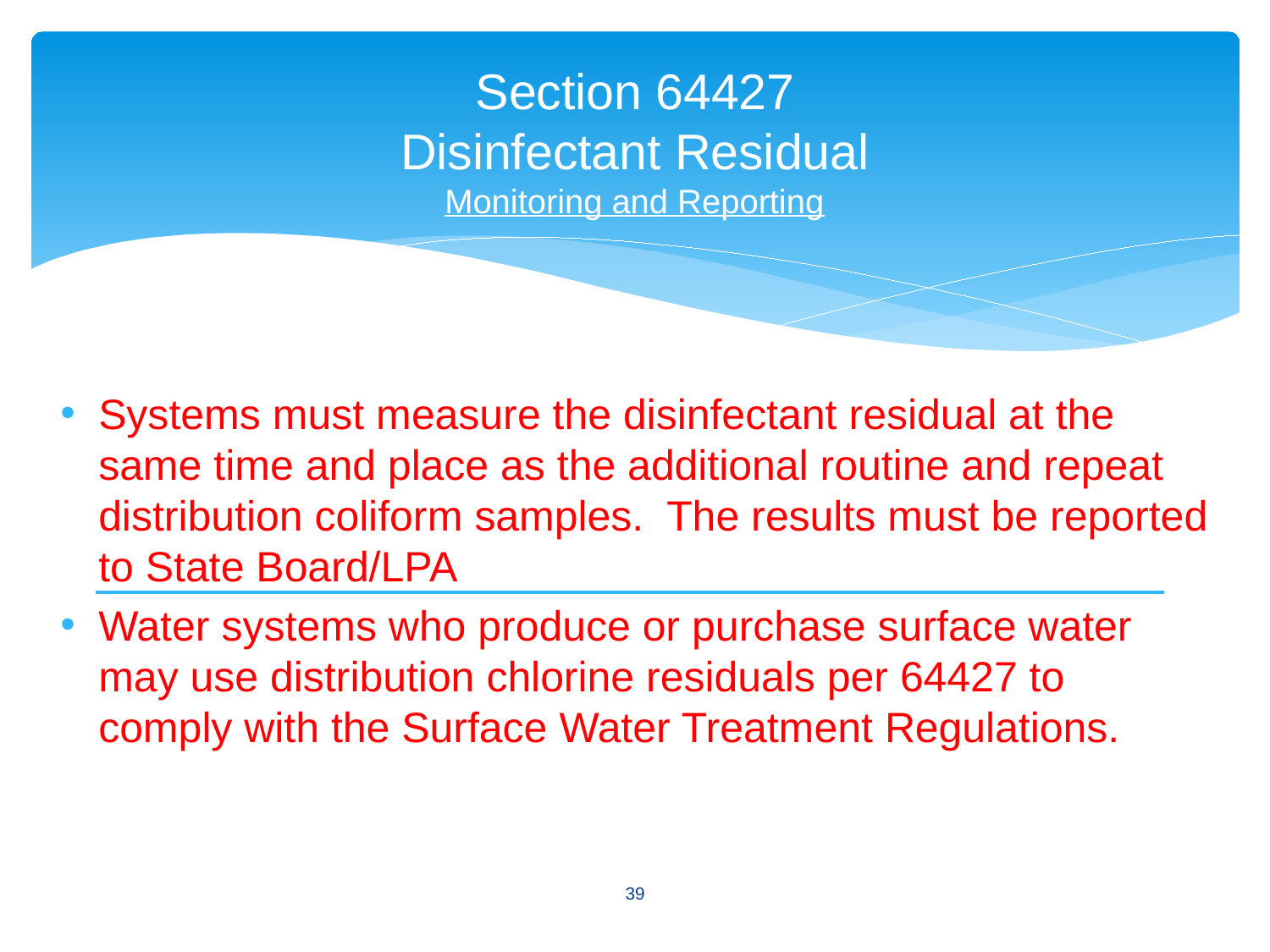

# Section 64427 Disinfectant Residual Monitoring and Reporting
Systems must measure the disinfectant residual at the same time and place as the additional routine and repeat distribution coliform samples.  The results must be reported to State Board/LPA
Water systems who produce or purchase surface water may use distribution chlorine residuals per 64427 to comply with the Surface Water Treatment Regulations.

39